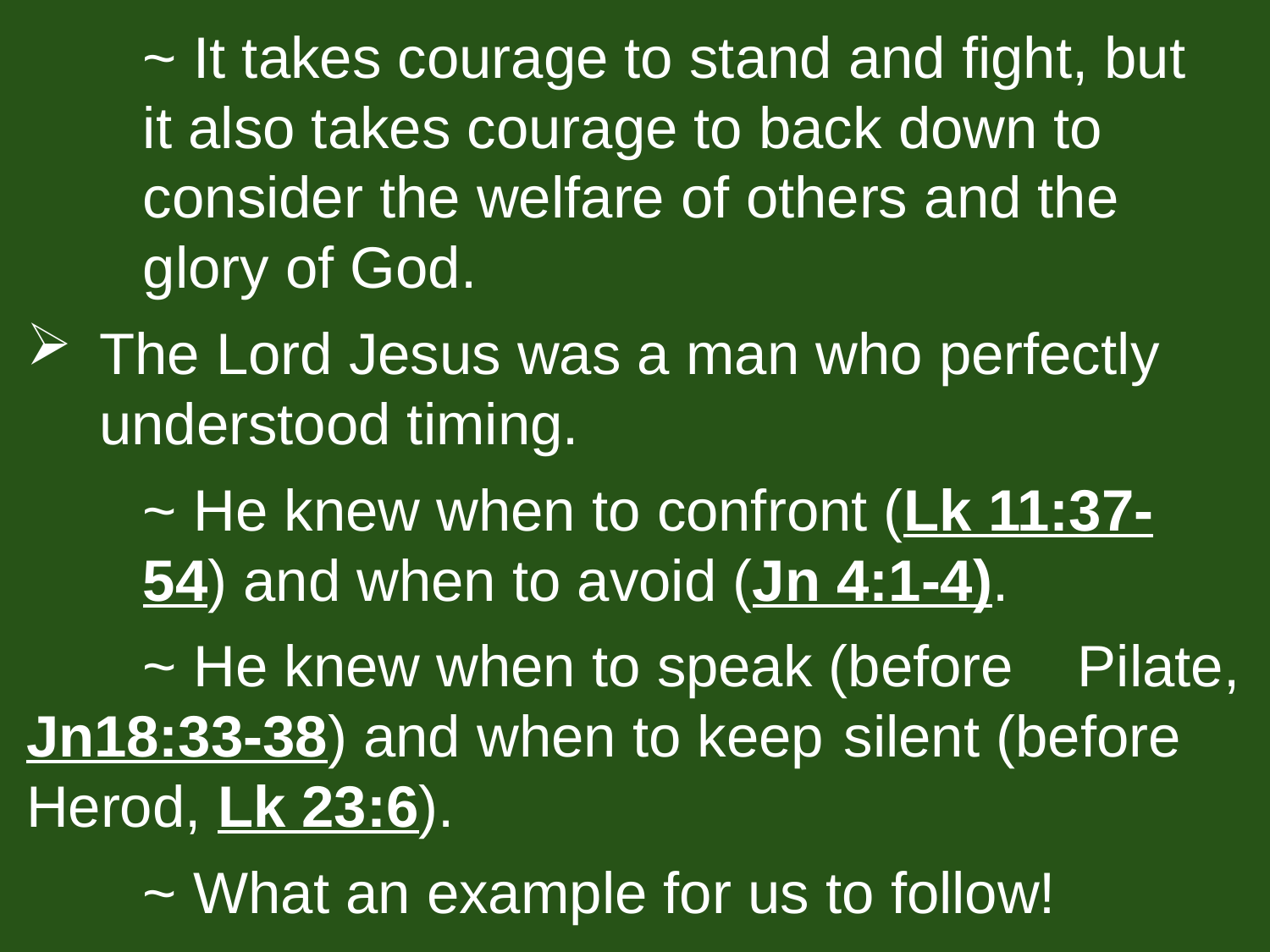

~ It takes courage to stand and fight, but 				it also takes courage to back down to 			consider the welfare of others and the 			glory of God.
The Lord Jesus was a man who perfectly understood timing.
		~ He knew when to confront (Lk 11:37-					54) and when to avoid (Jn 4:1-4).
		~ He knew when to speak (before 						Pilate, Jn18:33-38) and when to keep 					silent (before Herod, Lk 23:6).
	~ What an example for us to follow!